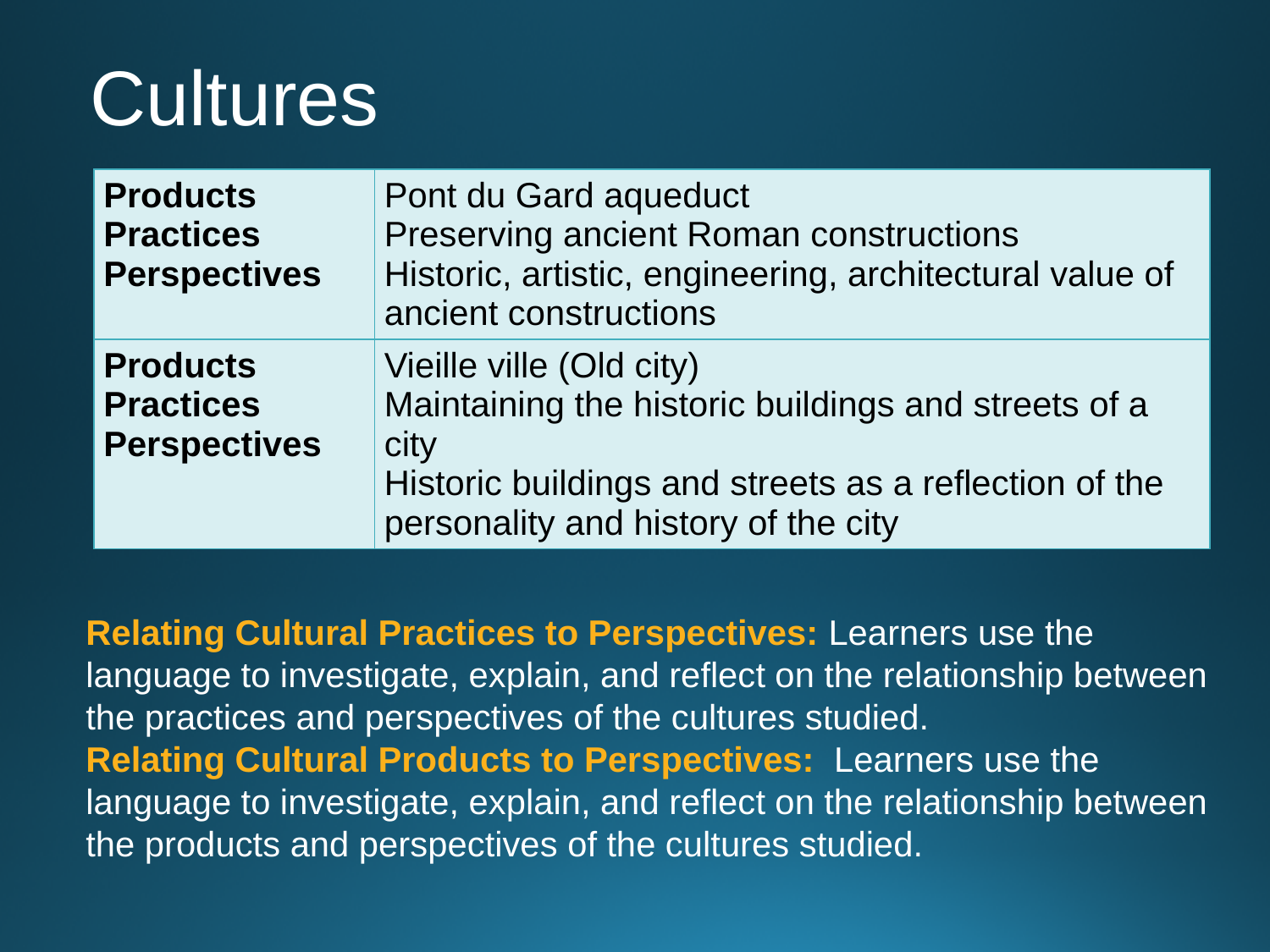

# Cultures
| Products Practices Perspectives | Pont du Gard aqueduct Preserving ancient Roman constructions Historic, artistic, engineering, architectural value of ancient constructions |
| --- | --- |
| Products Practices Perspectives | Vieille ville (Old city) Maintaining the historic buildings and streets of a city Historic buildings and streets as a reflection of the personality and history of the city |
Relating Cultural Practices to Perspectives: Learners use the language to investigate, explain, and reflect on the relationship between the practices and perspectives of the cultures studied.
Relating Cultural Products to Perspectives:  Learners use the language to investigate, explain, and reflect on the relationship between the products and perspectives of the cultures studied.

9